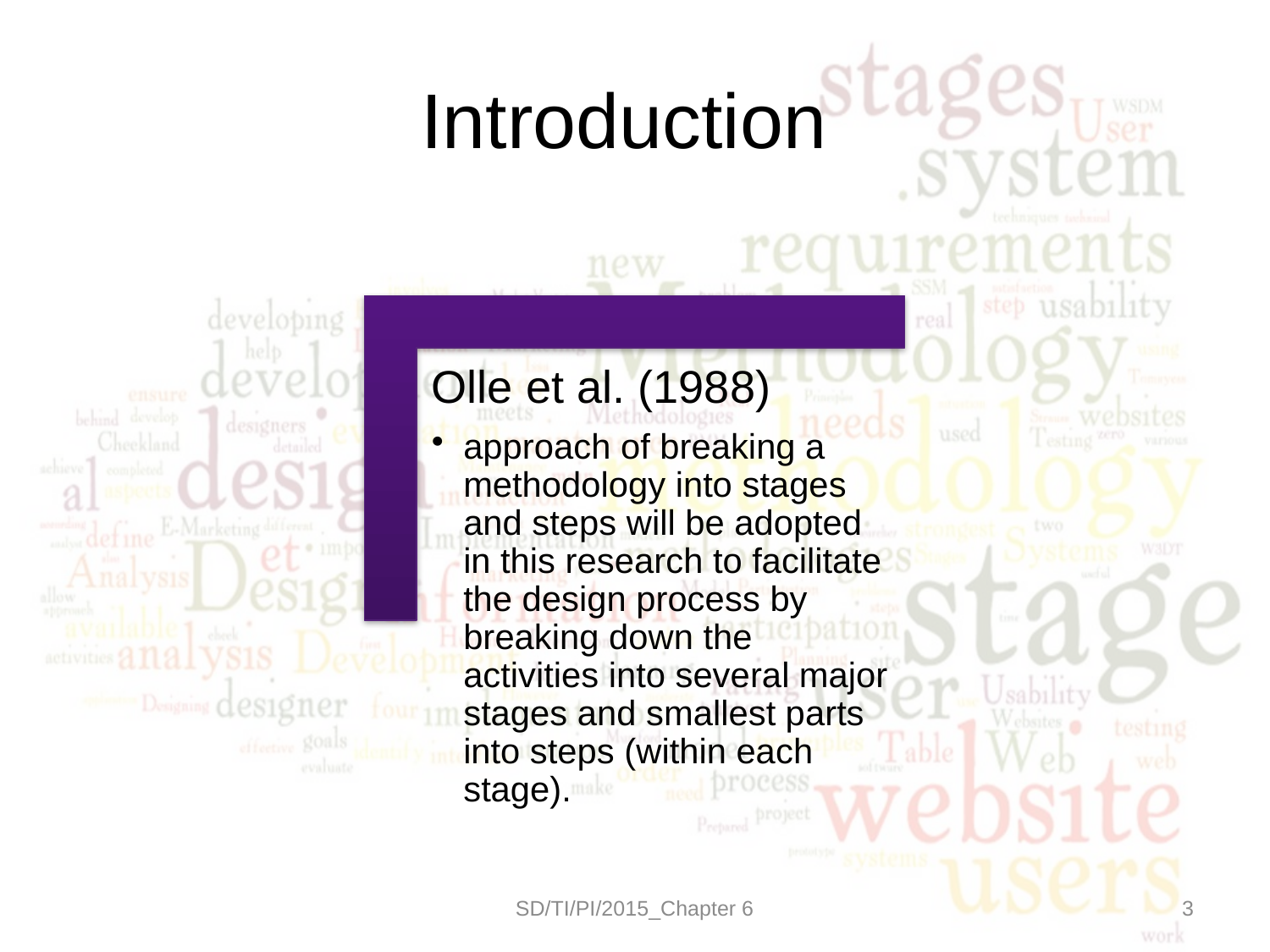

# Introduction
Olle et al. (1988)
approach of breaking a methodology into stages and steps will be adopted in this research to facilitate the design process by breaking down the activities into several major stages and smallest parts into steps (within each stage).
SD/TI/PI/2015_Chapter 6
3